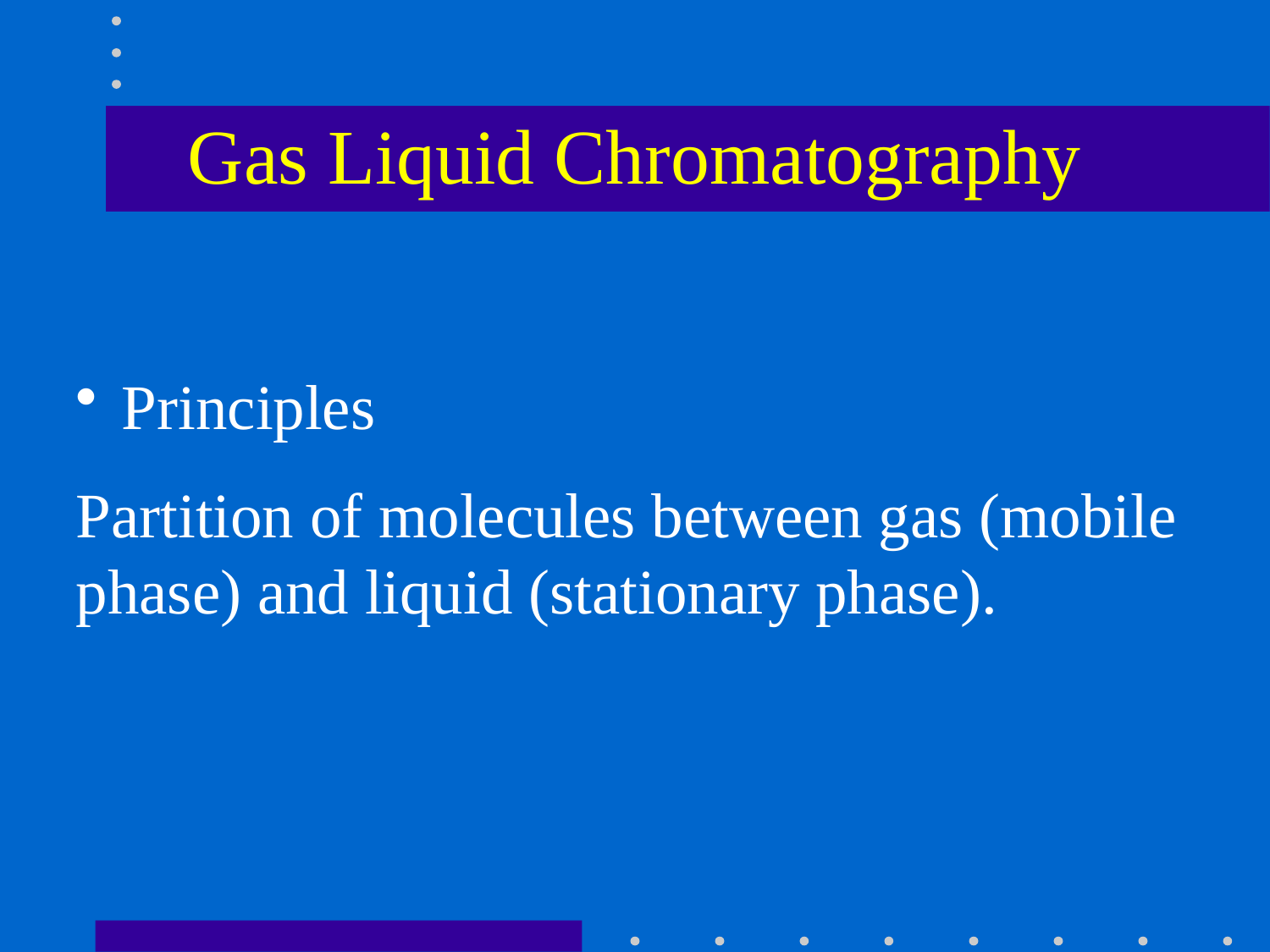

# Gas Liquid Chromatography
 Principles
Partition of molecules between gas (mobile phase) and liquid (stationary phase).